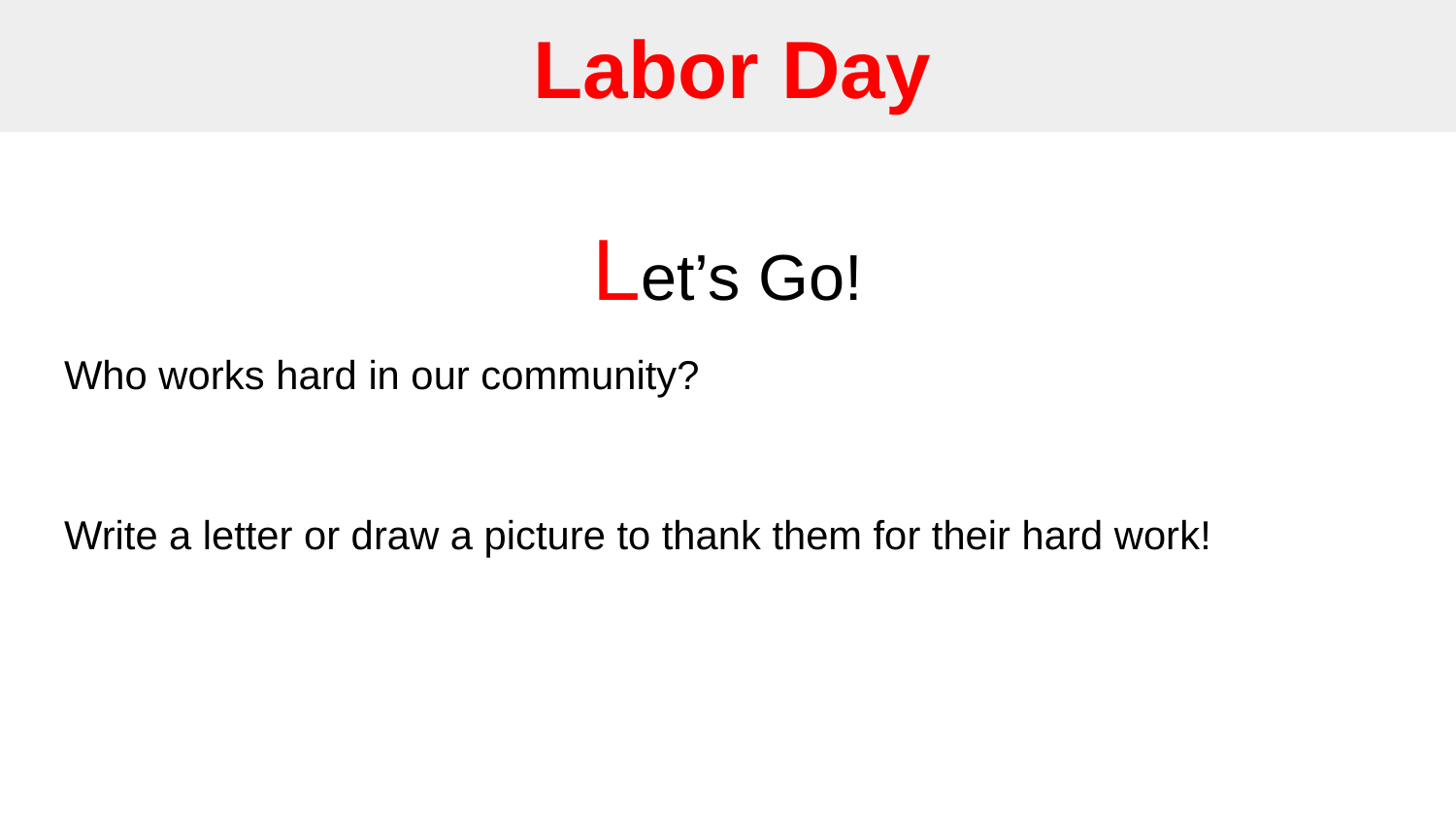

# Labor Day
Let’s Go!
Who works hard in our community?

Write a letter or draw a picture to thank them for their hard work!